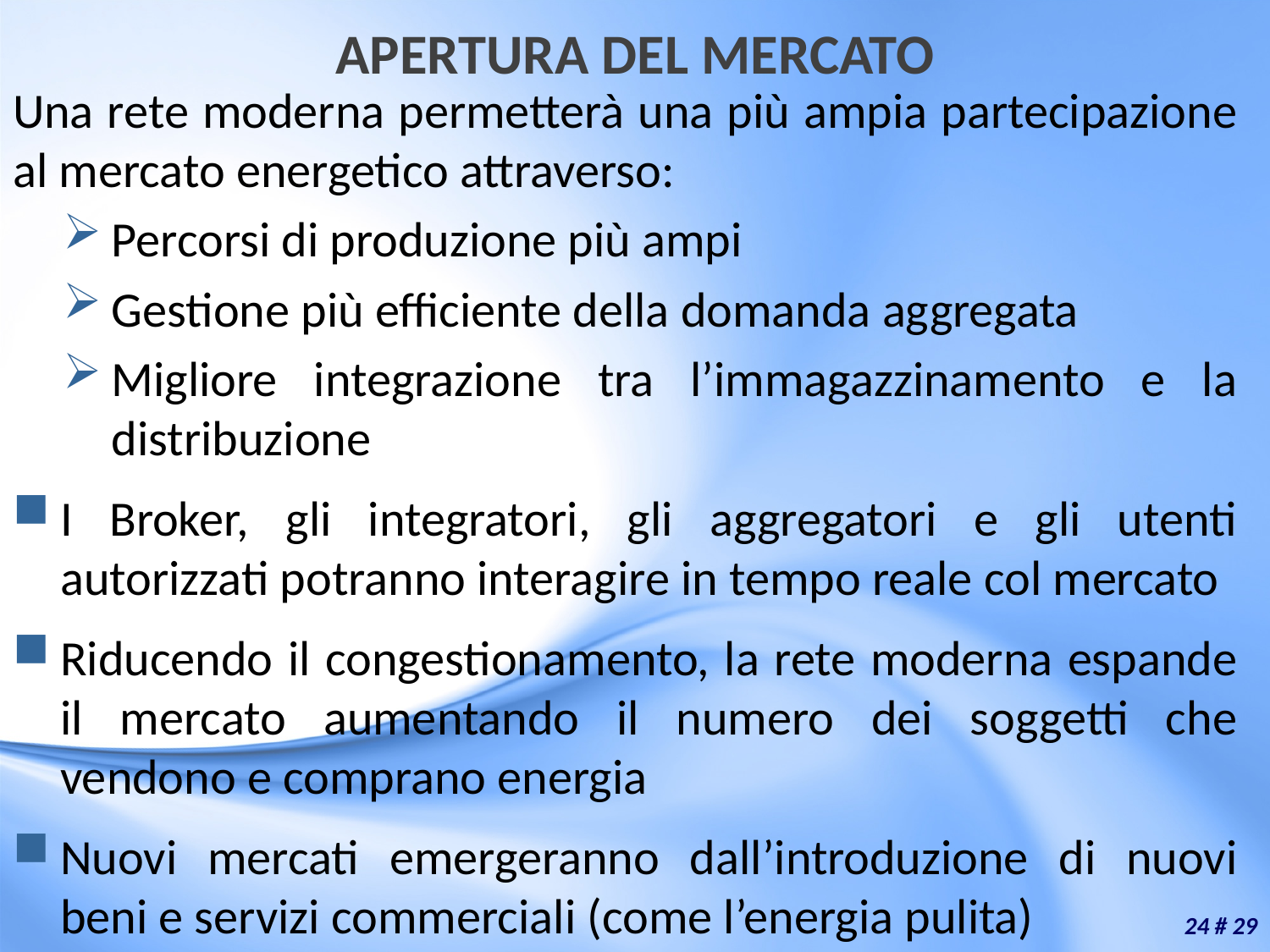

# APERTURA DEL MERCATO
Una rete moderna permetterà una più ampia partecipazione al mercato energetico attraverso:
Percorsi di produzione più ampi
Gestione più efficiente della domanda aggregata
Migliore integrazione tra l’immagazzinamento e la distribuzione
I Broker, gli integratori, gli aggregatori e gli utenti autorizzati potranno interagire in tempo reale col mercato
Riducendo il congestionamento, la rete moderna espande il mercato aumentando il numero dei soggetti che vendono e comprano energia
Nuovi mercati emergeranno dall’introduzione di nuovi beni e servizi commerciali (come l’energia pulita)
24 # 29